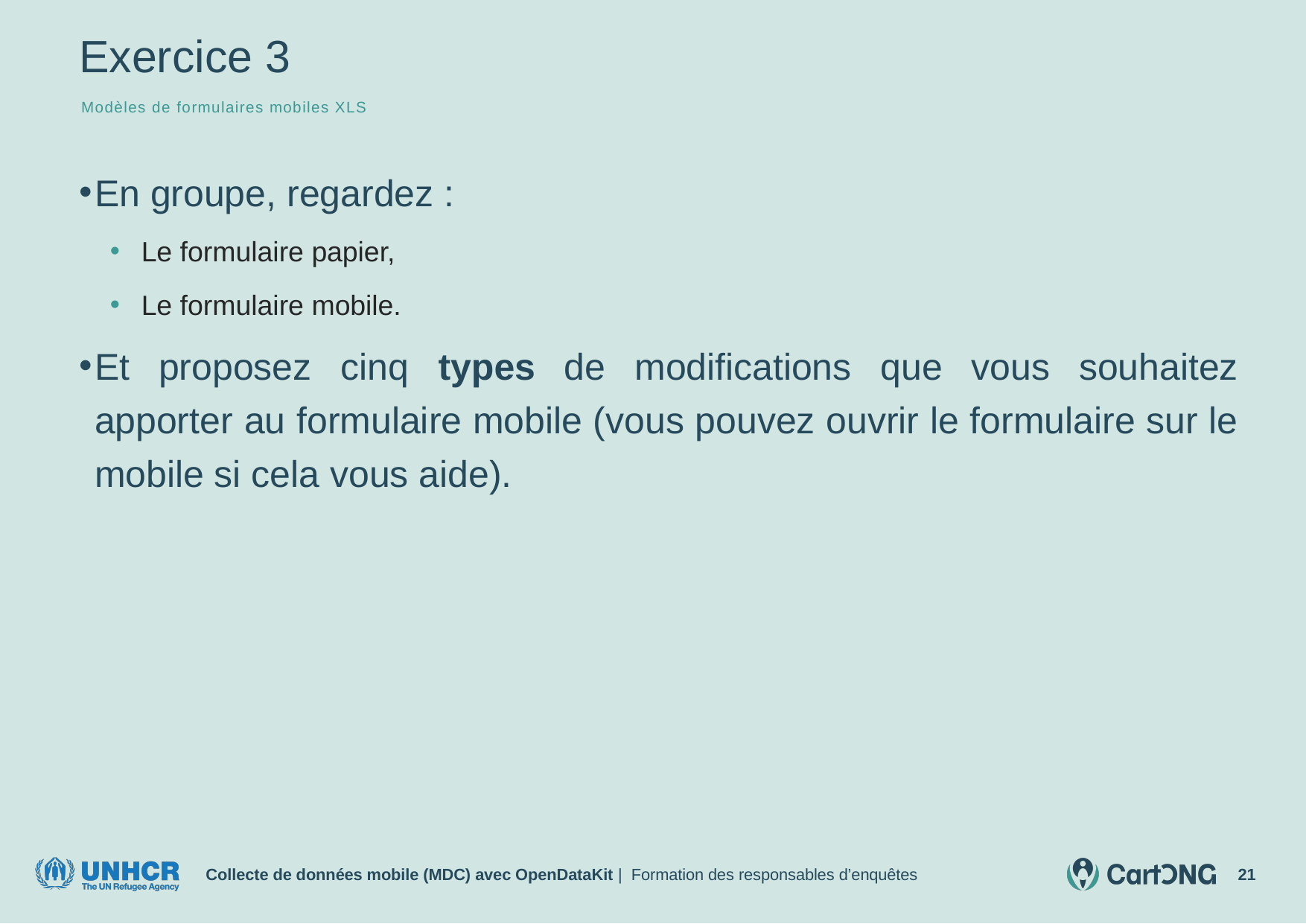

# Exercice 3
Modèles de formulaires mobiles XLS
En groupe, regardez :
Le formulaire papier,
Le formulaire mobile.
Et proposez cinq types de modifications que vous souhaitez apporter au formulaire mobile (vous pouvez ouvrir le formulaire sur le mobile si cela vous aide).

Collecte de données mobile (MDC) avec OpenDataKit |  Formation des responsables d’enquêtes
21